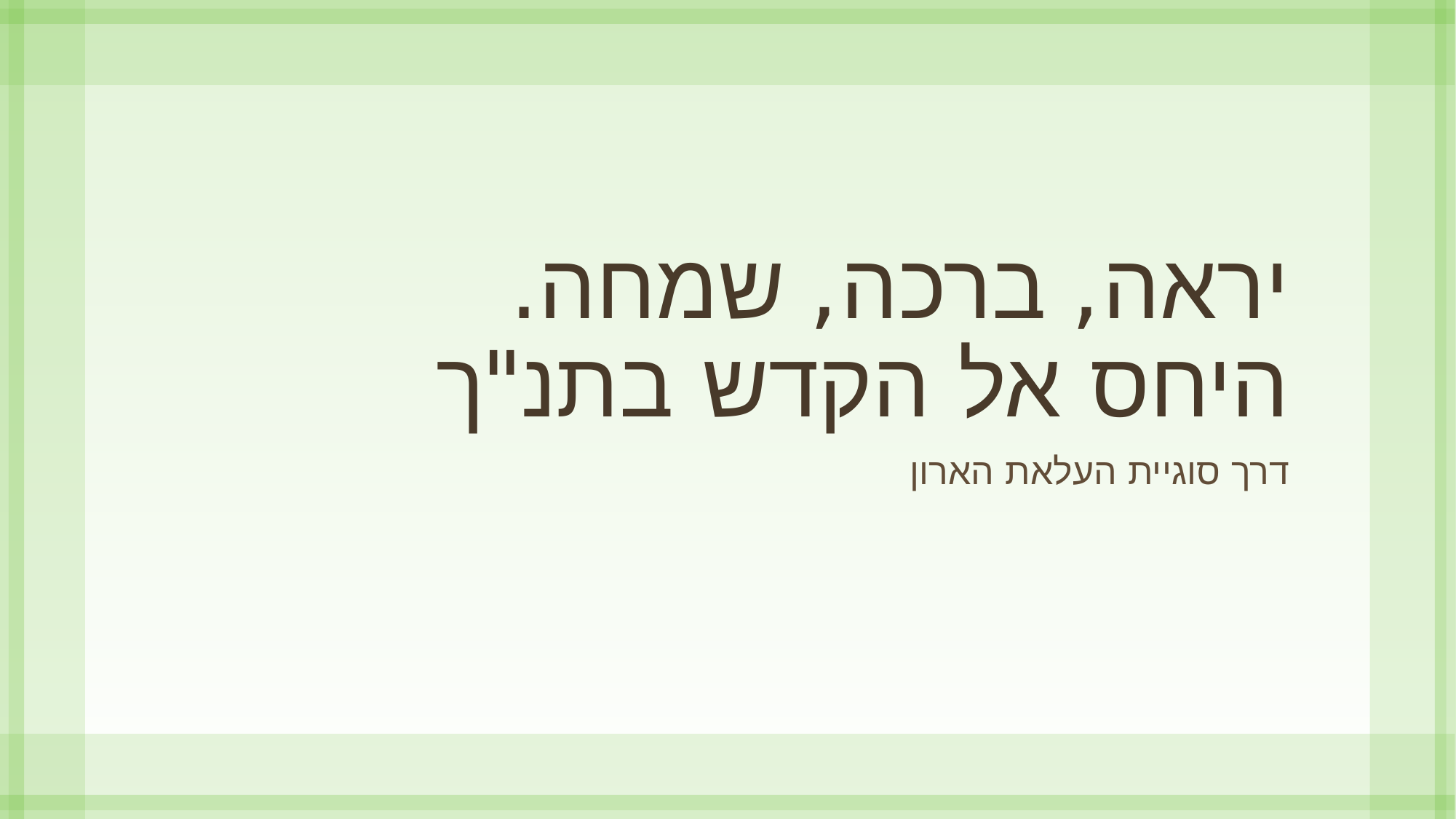

# יראה, ברכה, שמחה. היחס אל הקדש בתנ"ך
דרך סוגיית העלאת הארון